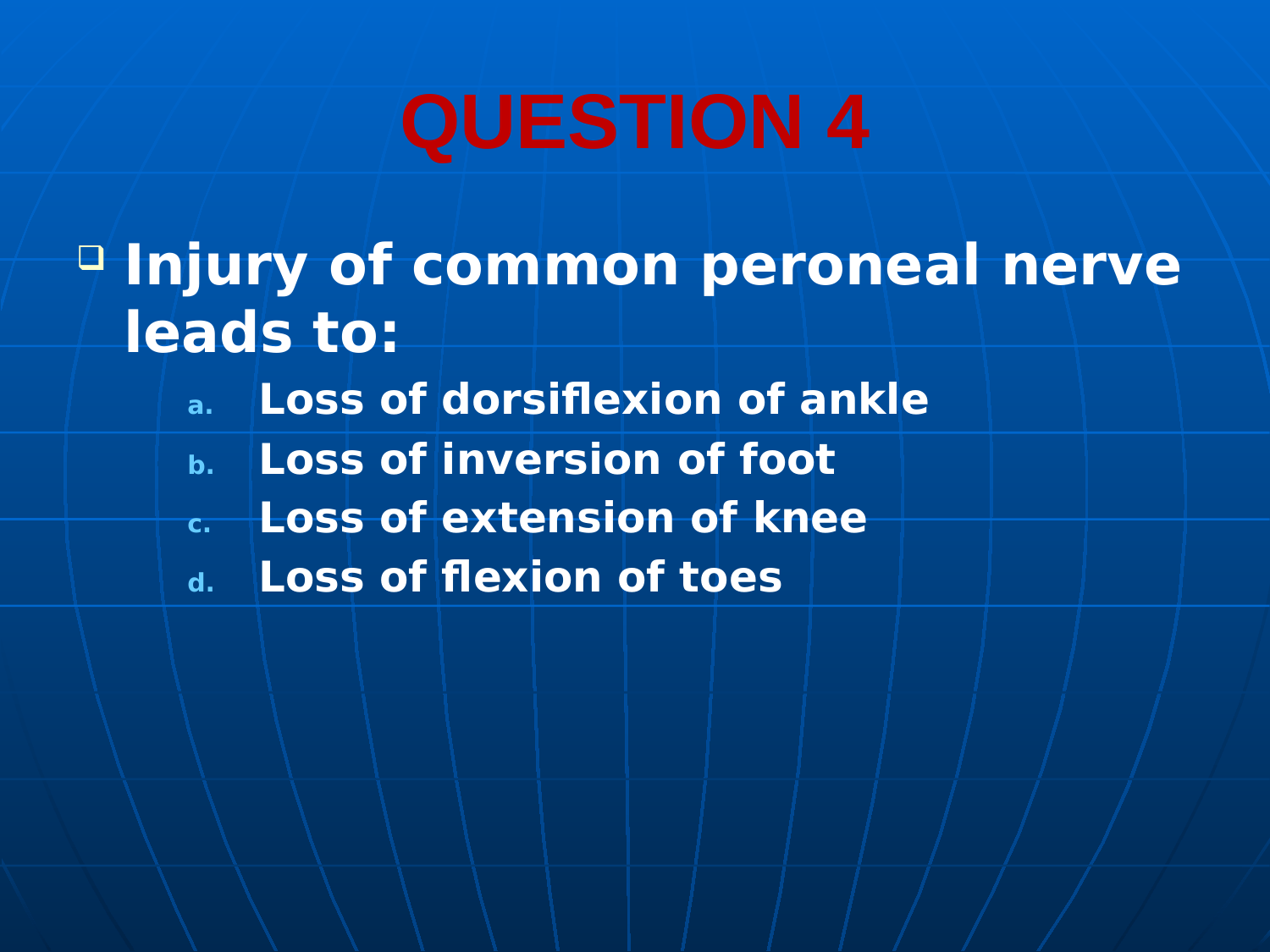

# QUESTION 4
Injury of common peroneal nerve leads to:
Loss of dorsiflexion of ankle
Loss of inversion of foot
Loss of extension of knee
Loss of flexion of toes